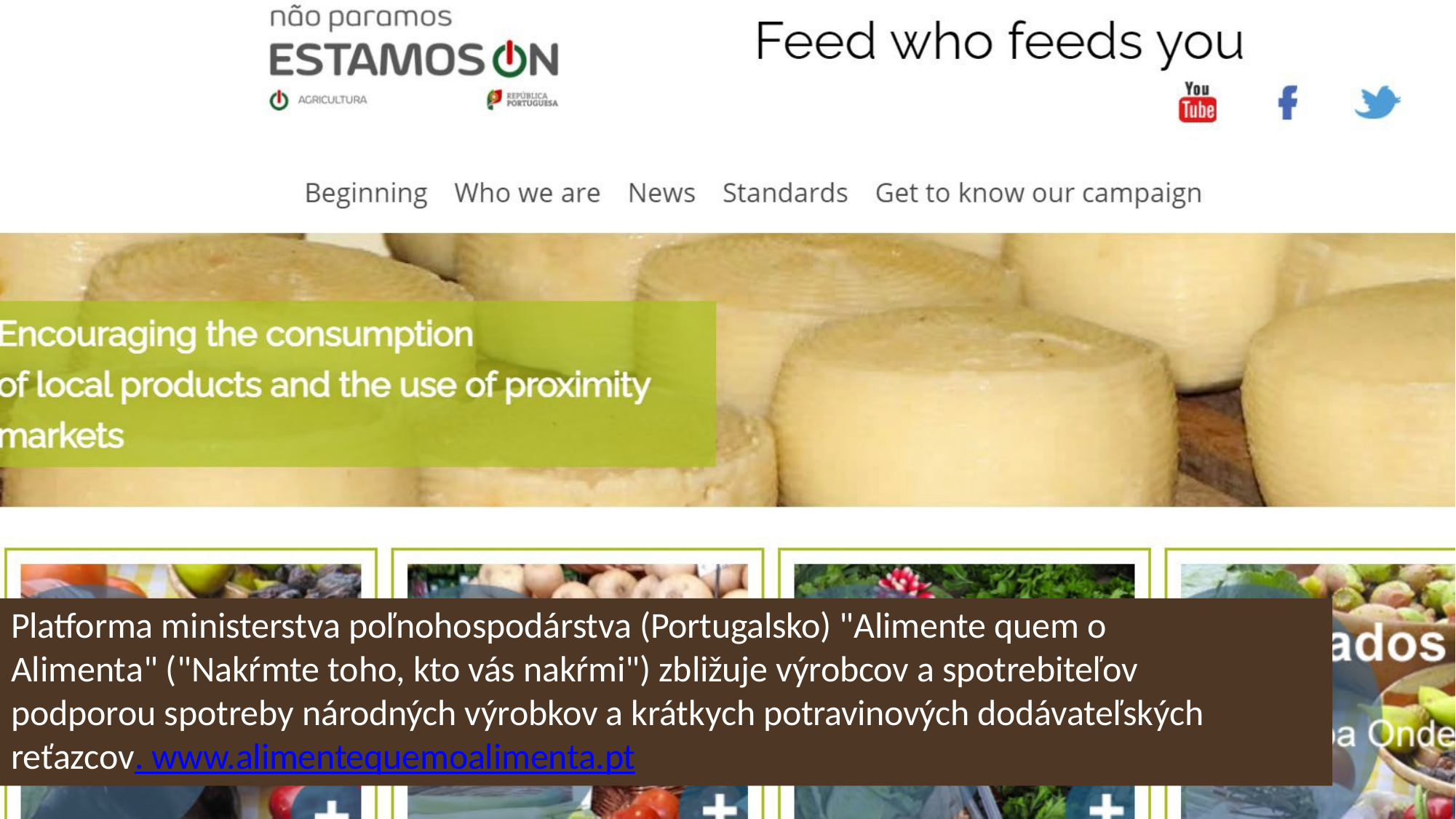

# Platforma ministerstva poľnohospodárstva (Portugalsko) "Alimente quem o Alimenta" ("Nakŕmte toho, kto vás nakŕmi") zbližuje výrobcov a spotrebiteľov podporou spotreby národných výrobkov a krátkych potravinových dodávateľských reťazcov. www.alimentequemoalimenta.pt